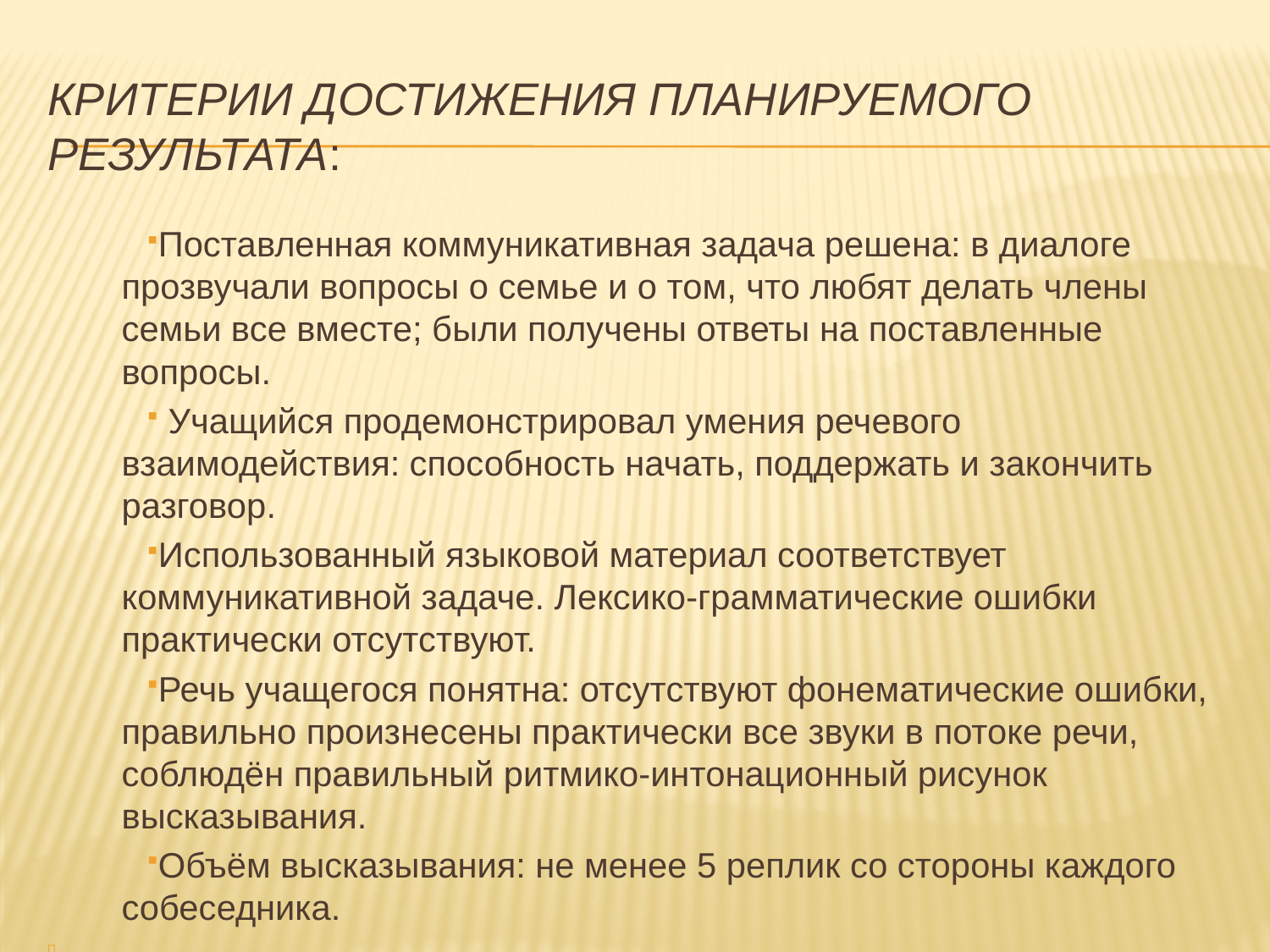

# Критерии достижения планируемого результата:
Поставленная коммуникативная задача решена: в диалоге прозвучали вопросы о семье и о том, что любят делать члены семьи все вместе; были получены ответы на поставленные вопросы.
 Учащийся продемонстрировал умения речевого взаимодействия: способность начать, поддержать и закончить разговор.
Использованный языковой материал соответствует коммуникативной задаче. Лексико-грамматические ошибки практически отсутствуют.
Речь учащегося понятна: отсутствуют фонематические ошибки, правильно произнесены практически все звуки в потоке речи, соблюдён правильный ритмико-интонационный рисунок высказывания.
Объём высказывания: не менее 5 реплик со стороны каждого собеседника.